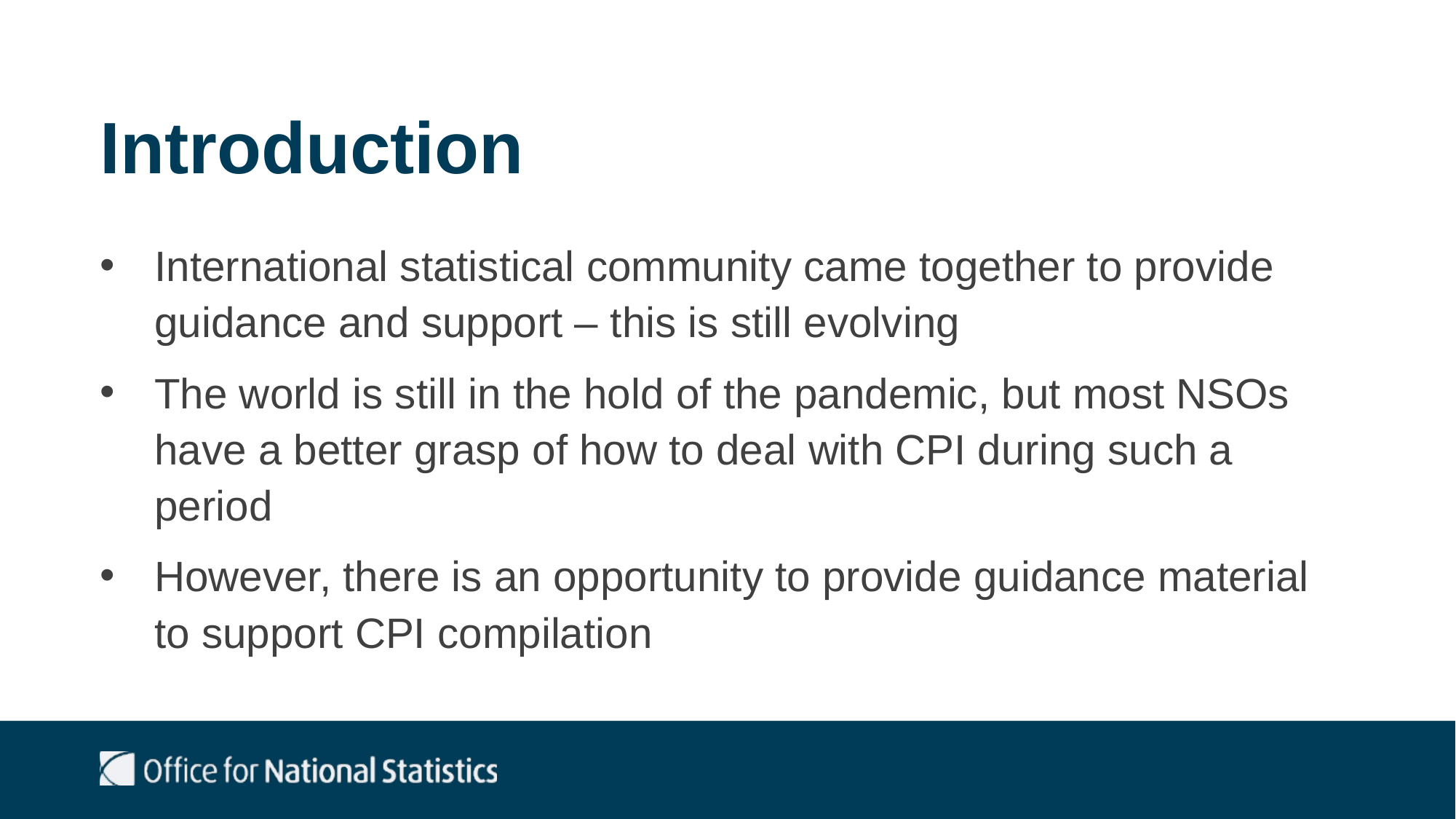

# Introduction
International statistical community came together to provide guidance and support – this is still evolving
The world is still in the hold of the pandemic, but most NSOs have a better grasp of how to deal with CPI during such a period
However, there is an opportunity to provide guidance material to support CPI compilation